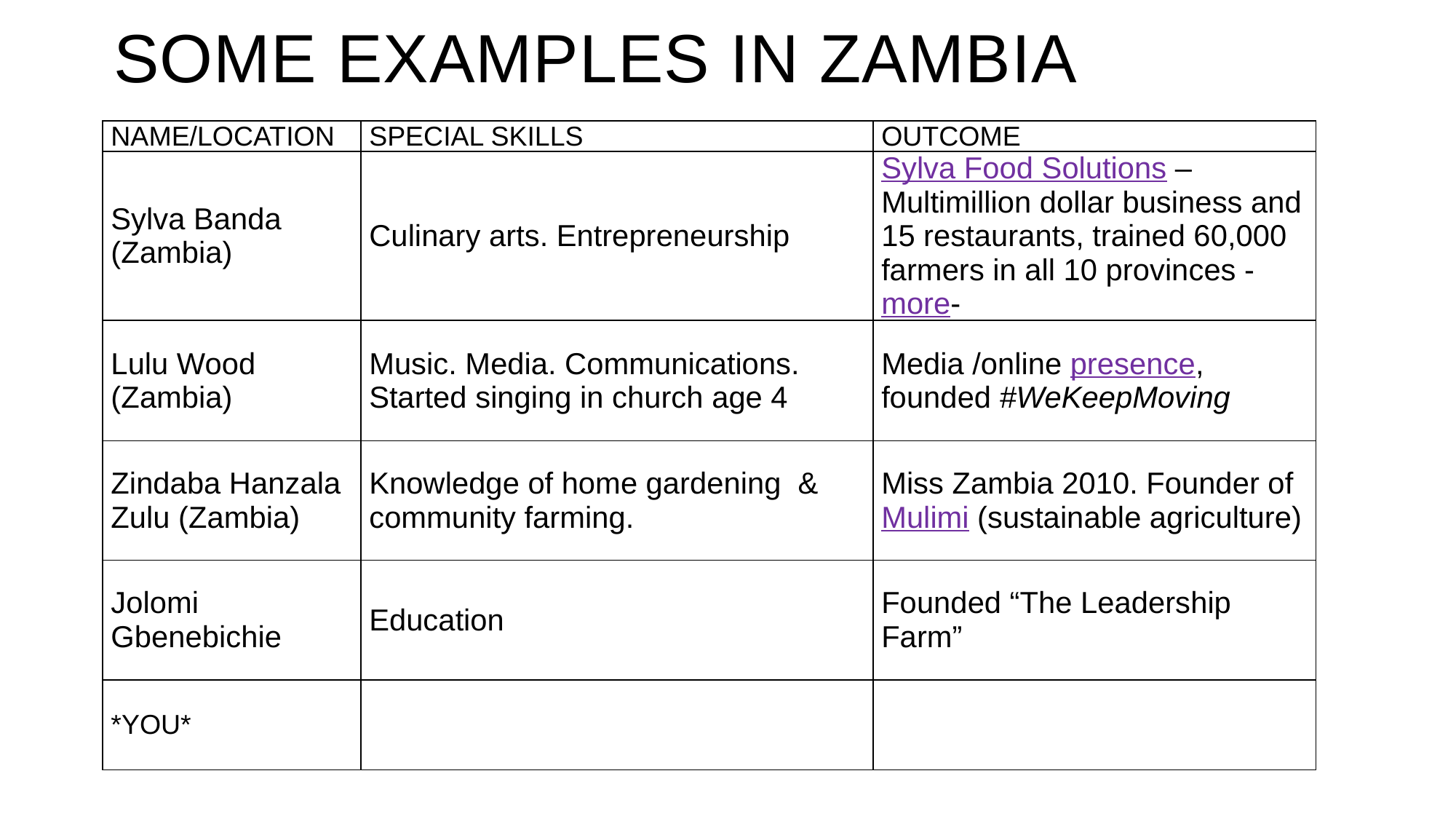

# Some Examples In Zambia
| NAME/LOCATION | SPECIAL SKILLS | OUTCOME |
| --- | --- | --- |
| Sylva Banda (Zambia) | Culinary arts. Entrepreneurship | Sylva Food Solutions – Multimillion dollar business and 15 restaurants, trained 60,000 farmers in all 10 provinces -more- |
| Lulu Wood (Zambia) | Music. Media. Communications. Started singing in church age 4 | Media /online presence, founded #WeKeepMoving |
| Zindaba Hanzala Zulu (Zambia) | Knowledge of home gardening & community farming. | Miss Zambia 2010. Founder of Mulimi (sustainable agriculture) |
| Jolomi Gbenebichie | Education | Founded “The Leadership Farm” |
| \*YOU\* |  |  |